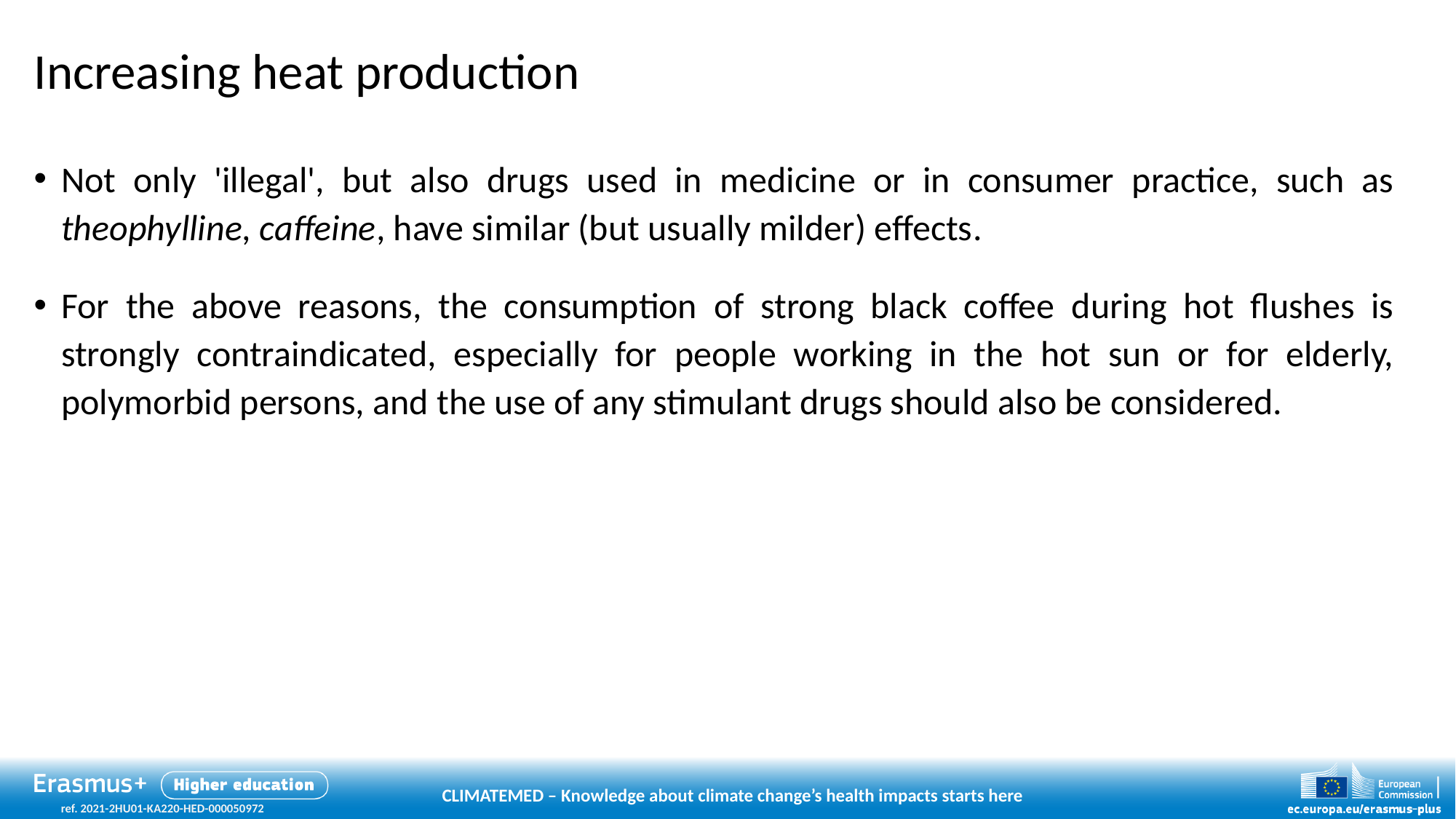

# Increasing heat production
Not only 'illegal', but also drugs used in medicine or in consumer practice, such as theophylline, caffeine, have similar (but usually milder) effects.
For the above reasons, the consumption of strong black coffee during hot flushes is strongly contraindicated, especially for people working in the hot sun or for elderly, polymorbid persons, and the use of any stimulant drugs should also be considered.